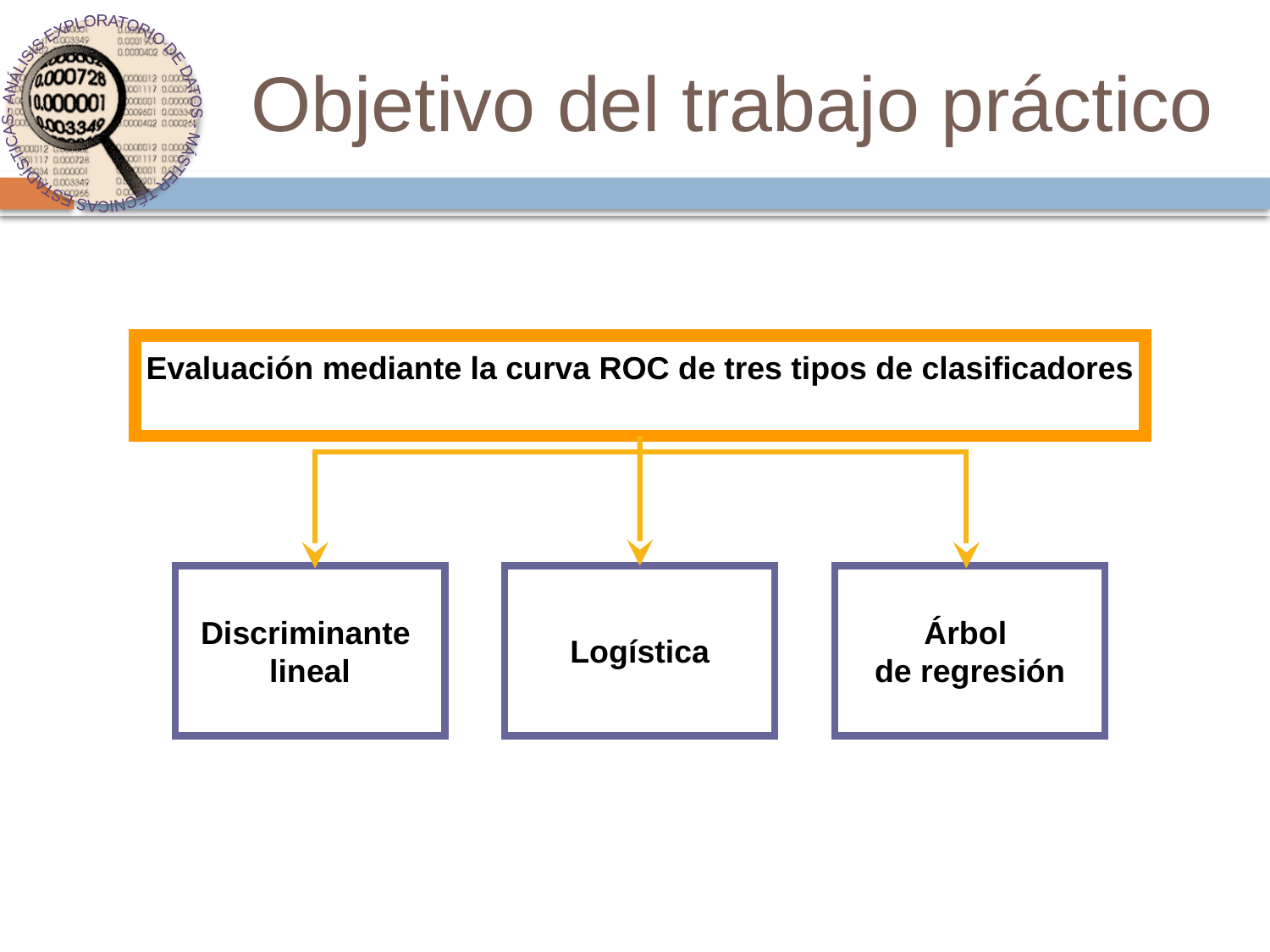

Objetivo del trabajo práctico

Evaluación mediante la curva ROC de tres tipos de clasificadores

Discriminante
lineal
Logística
Árbol
de regresión